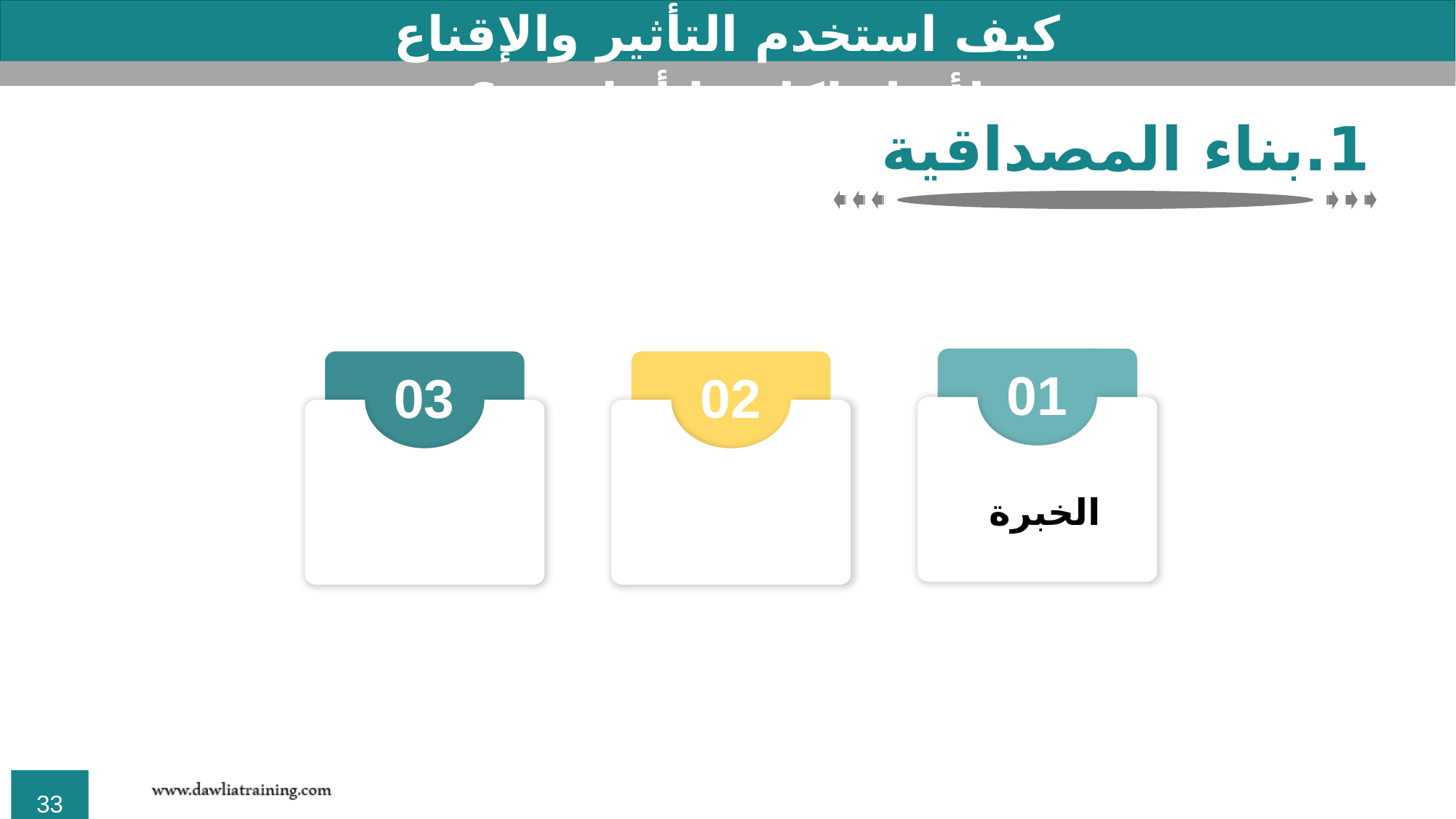

كيف استخدم التأثير والإقناع لأصل لكل ما أحلم به؟
1.	بناء المصداقية

01

الخبرة

03

02